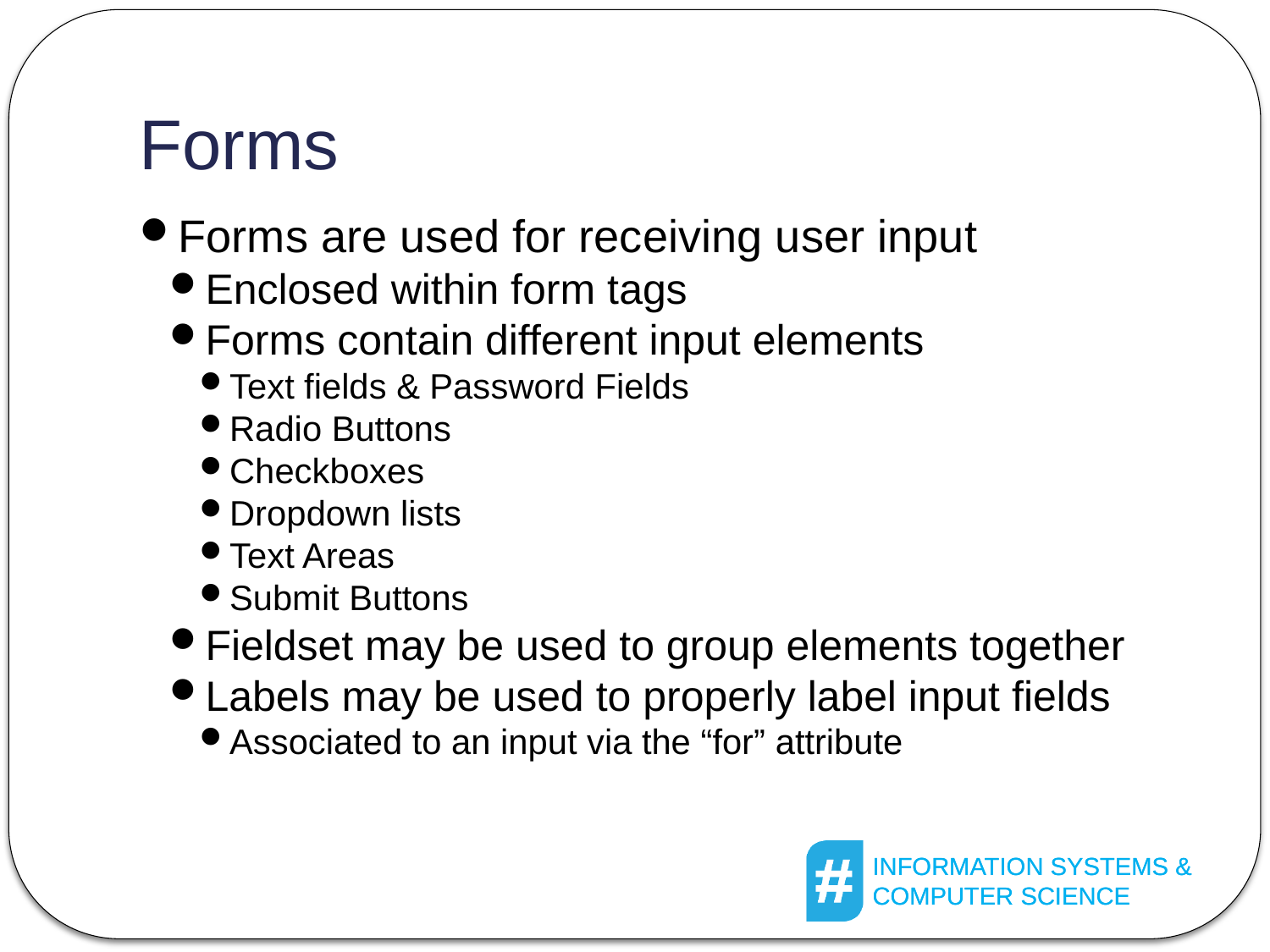

Forms
Forms are used for receiving user input
Enclosed within form tags
Forms contain different input elements
Text fields & Password Fields
Radio Buttons
Checkboxes
Dropdown lists
Text Areas
Submit Buttons
Fieldset may be used to group elements together
Labels may be used to properly label input fields
Associated to an input via the “for” attribute